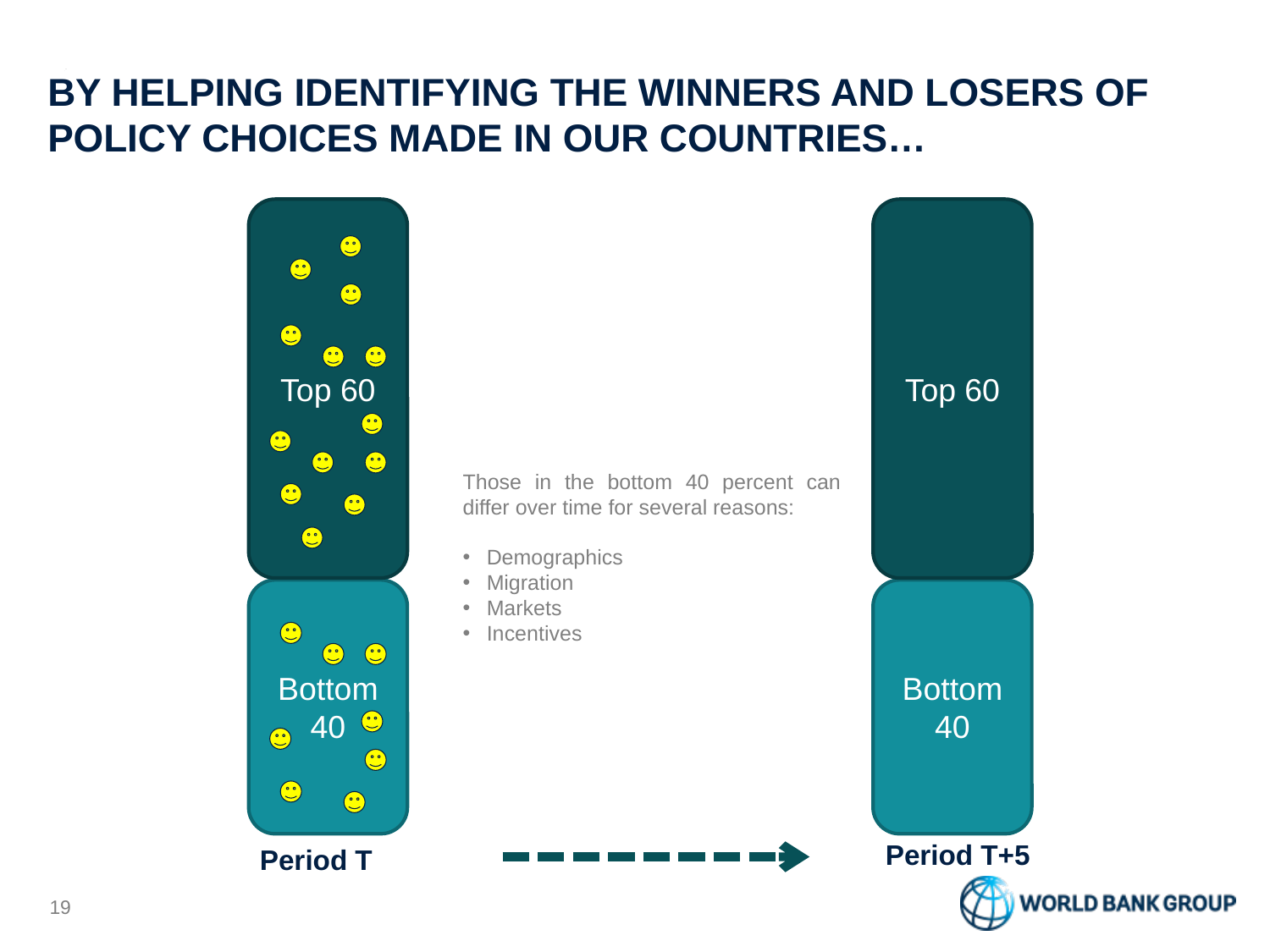

# BY HELPING IDENTIFYING THE WINNERS AND LOSERS OF POLICY CHOICES MADE IN OUR COUNTRIES…

Top 60
Top 60

Those in the bottom 40 percent can differ over time for several reasons:

Demographics
Migration
Markets
Incentives

Bottom 40
Bottom 40

Period T+5
Period T
19